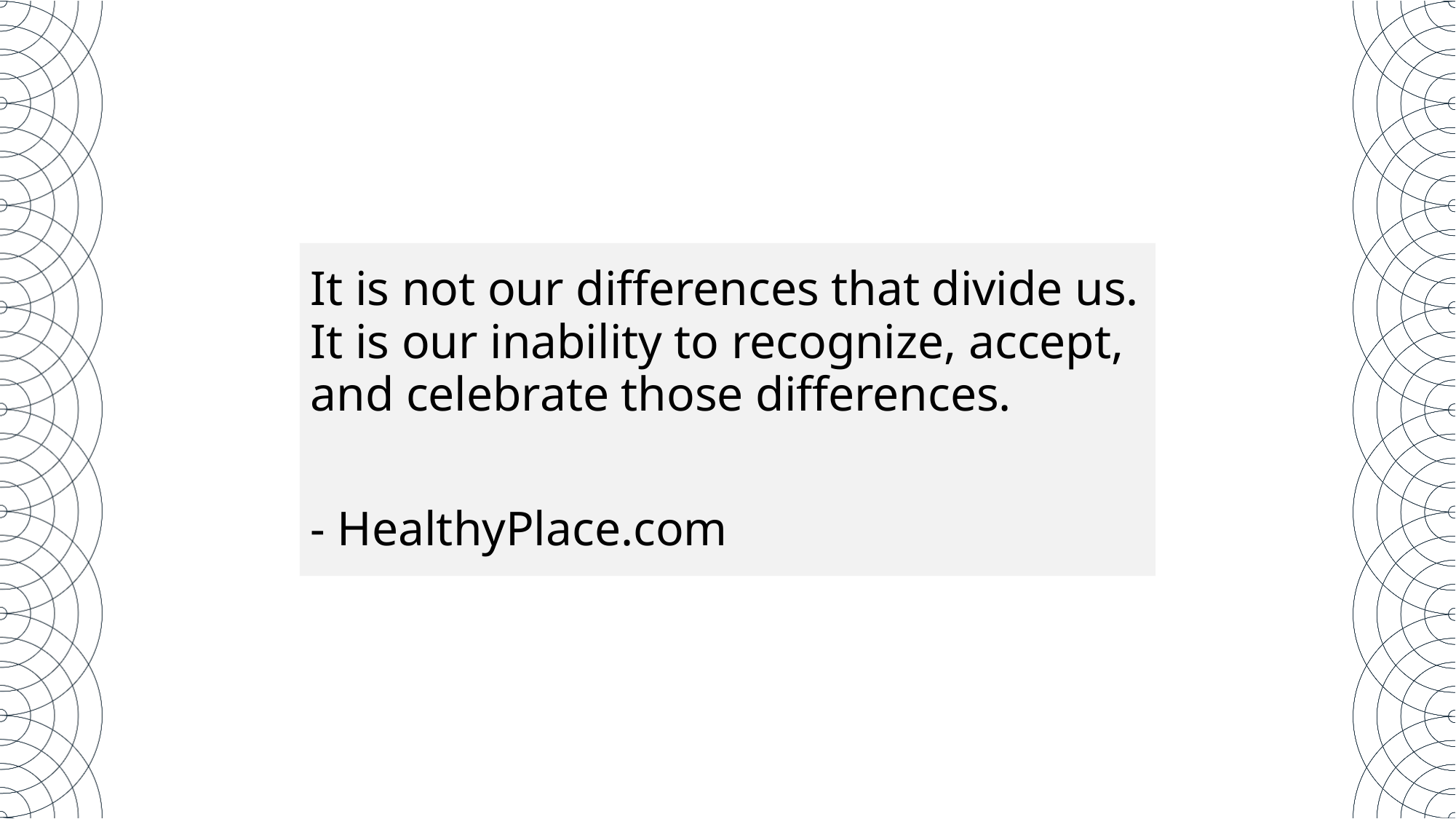

It is not our differences that divide us. It is our inability to recognize, accept, and celebrate those differences.

- HealthyPlace.com